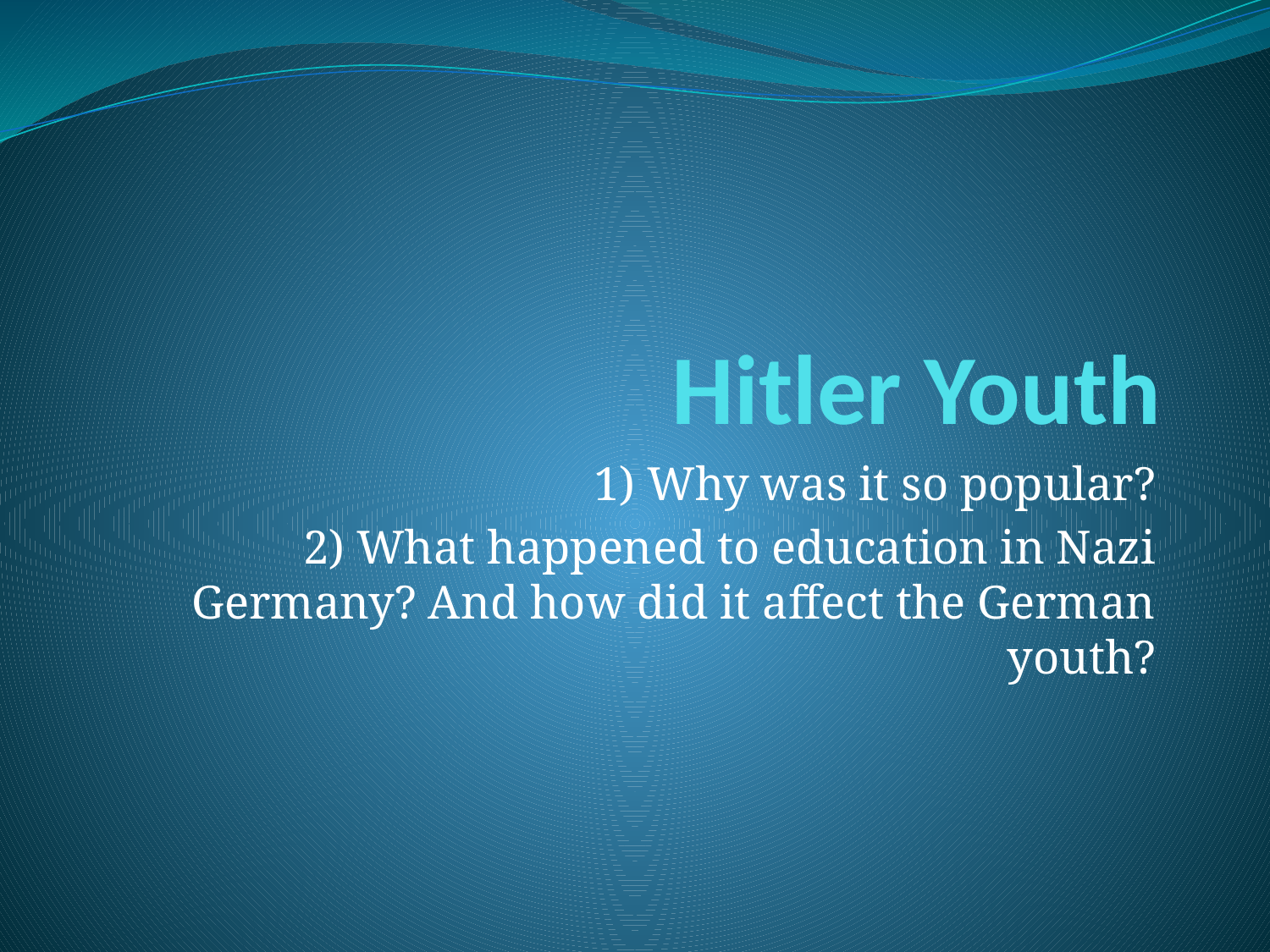

# Hitler Youth
1) Why was it so popular?
2) What happened to education in Nazi Germany? And how did it affect the German youth?